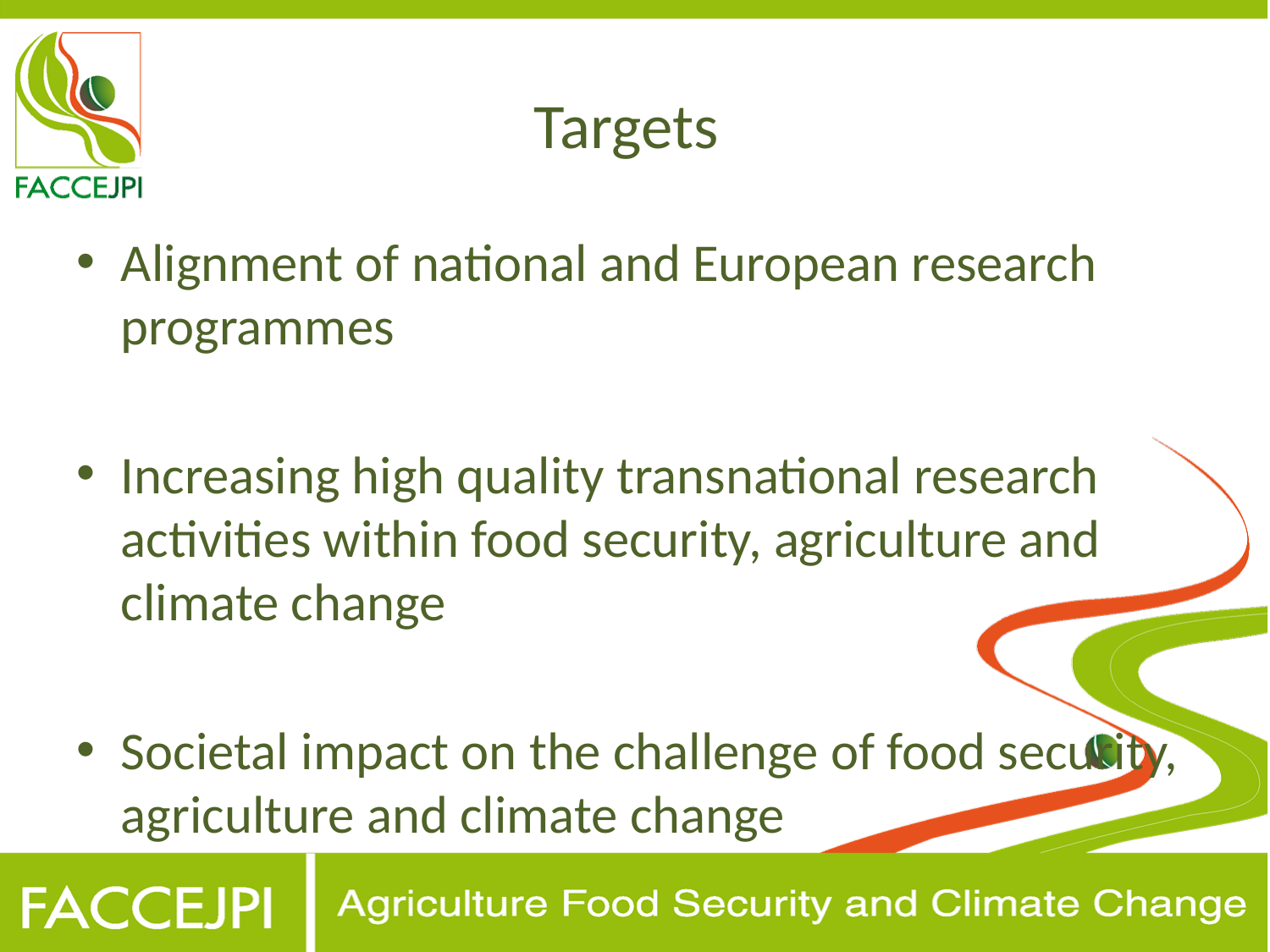

# Targets
Alignment of national and European research programmes

Increasing high quality transnational research activities within food security, agriculture and climate change

Societal impact on the challenge of food security, agriculture and climate change